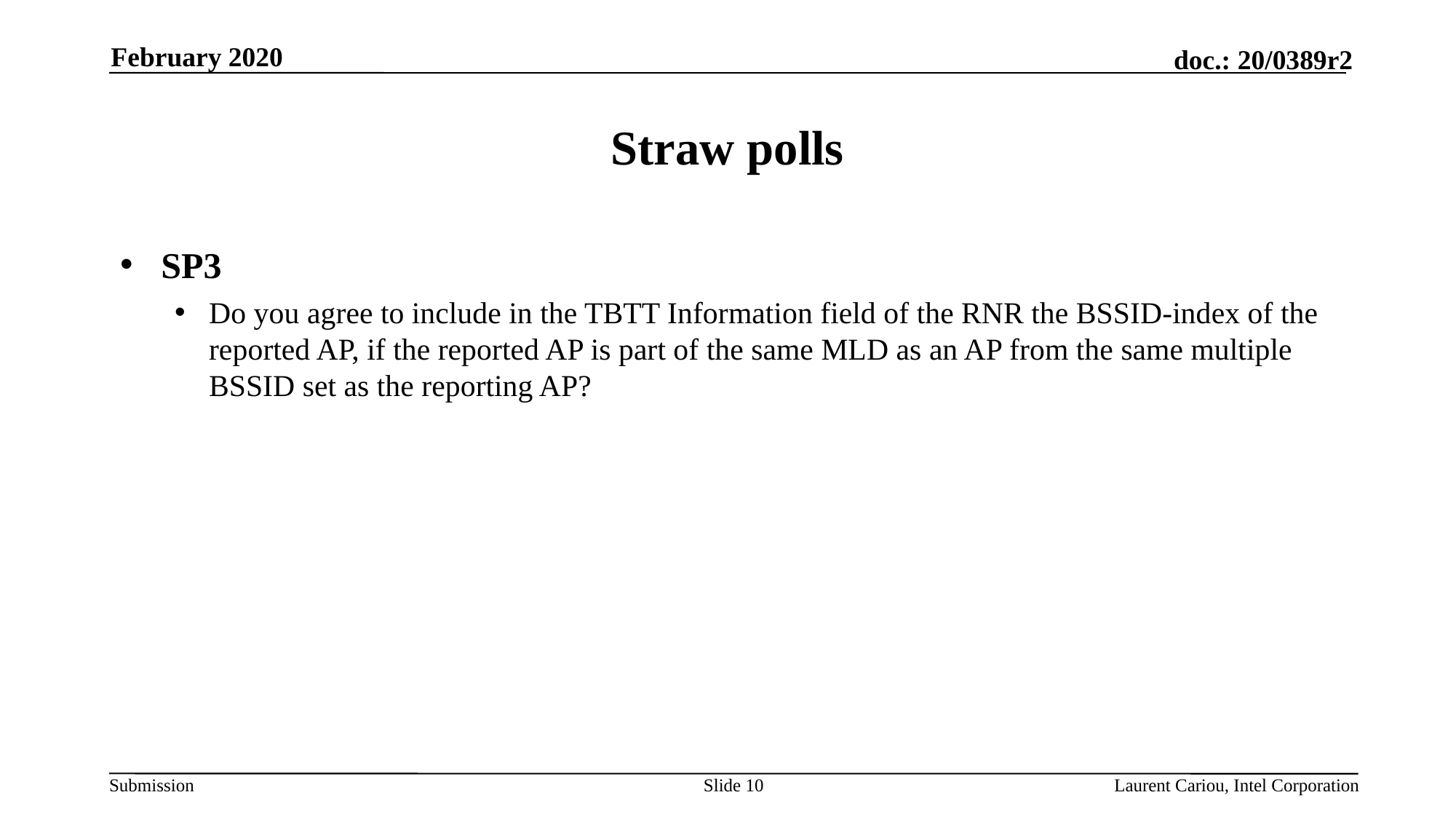

February 2020
# Straw polls
SP3
Do you agree to include in the TBTT Information field of the RNR the BSSID-index of the reported AP, if the reported AP is part of the same MLD as an AP from the same multiple BSSID set as the reporting AP?

Slide 10
Laurent Cariou, Intel Corporation